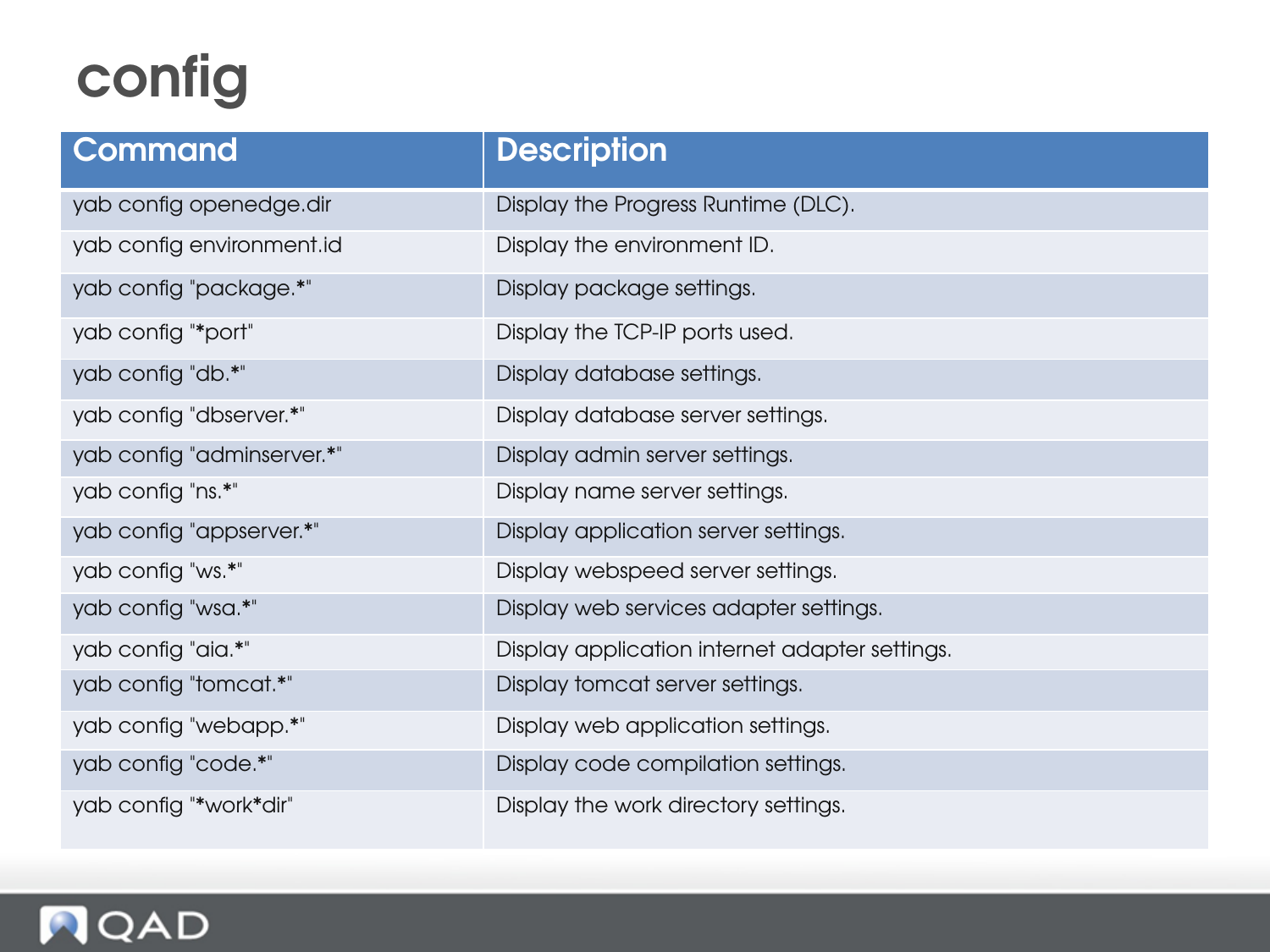

# config
| Command | Description |
| --- | --- |
| yab config openedge.dir | Display the Progress Runtime (DLC). |
| yab config environment.id | Display the environment ID. |
| yab config "package.\*" | Display package settings. |
| yab config "\*port" | Display the TCP-IP ports used. |
| yab config "db.\*" | Display database settings. |
| yab config "dbserver.\*" | Display database server settings. |
| yab config "adminserver.\*" | Display admin server settings. |
| yab config "ns.\*" | Display name server settings. |
| yab config "appserver.\*" | Display application server settings. |
| yab config "ws.\*" | Display webspeed server settings. |
| yab config "wsa.\*" | Display web services adapter settings. |
| yab config "aia.\*" | Display application internet adapter settings. |
| yab config "tomcat.\*" | Display tomcat server settings. |
| yab config "webapp.\*" | Display web application settings. |
| yab config "code.\*" | Display code compilation settings. |
| yab config "\*work\*dir" | Display the work directory settings. |